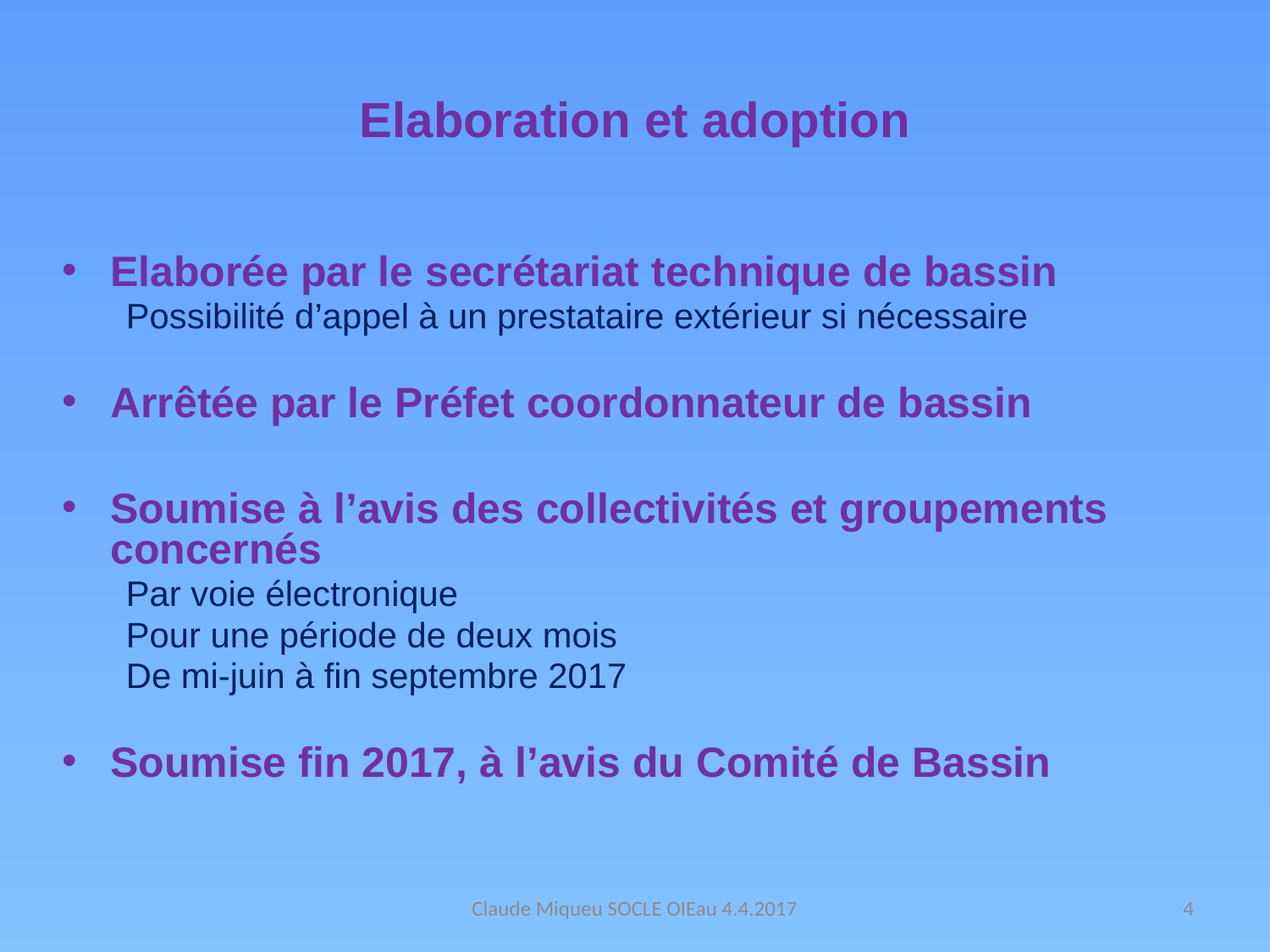

# Elaboration et adoption
Elaborée par le secrétariat technique de bassin
Possibilité d’appel à un prestataire extérieur si nécessaire

Arrêtée par le Préfet coordonnateur de bassin

Soumise à l’avis des collectivités et groupements concernés
Par voie électronique
Pour une période de deux mois
De mi-juin à fin septembre 2017

Soumise fin 2017, à l’avis du Comité de Bassin
Claude Miqueu SOCLE OIEau 4.4.2017
4